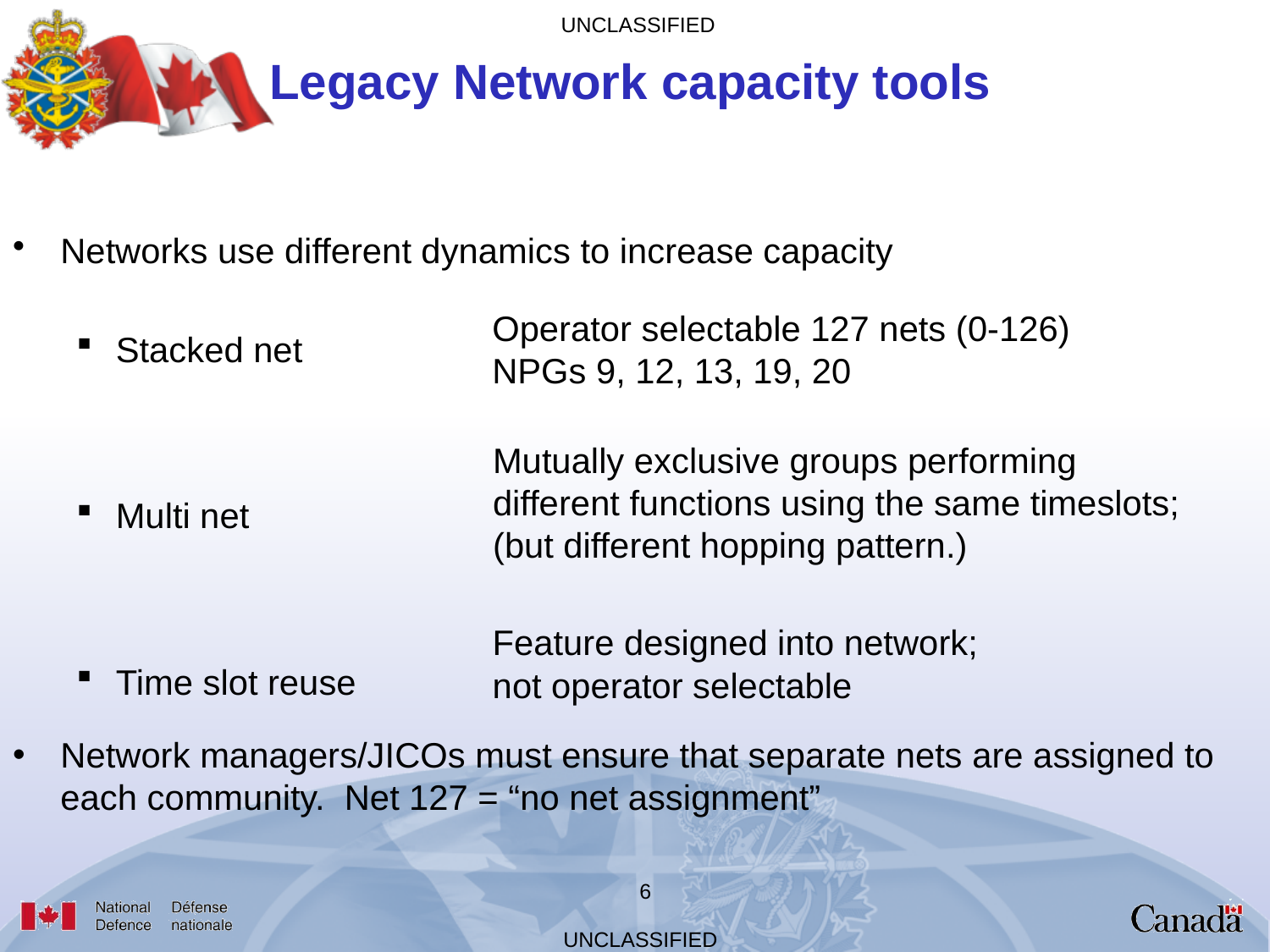

# Legacy Network capacity tools
Networks use different dynamics to increase capacity

Stacked net

Multi net

Time slot reuse

Operator selectable 127 nets (0-126)
NPGs 9, 12, 13, 19, 20
Mutually exclusive groups performing
different functions using the same timeslots;
(but different hopping pattern.)

Feature designed into network;
not operator selectable
Network managers/JICOs must ensure that separate nets are assigned to each community.  Net 127 = “no net assignment”